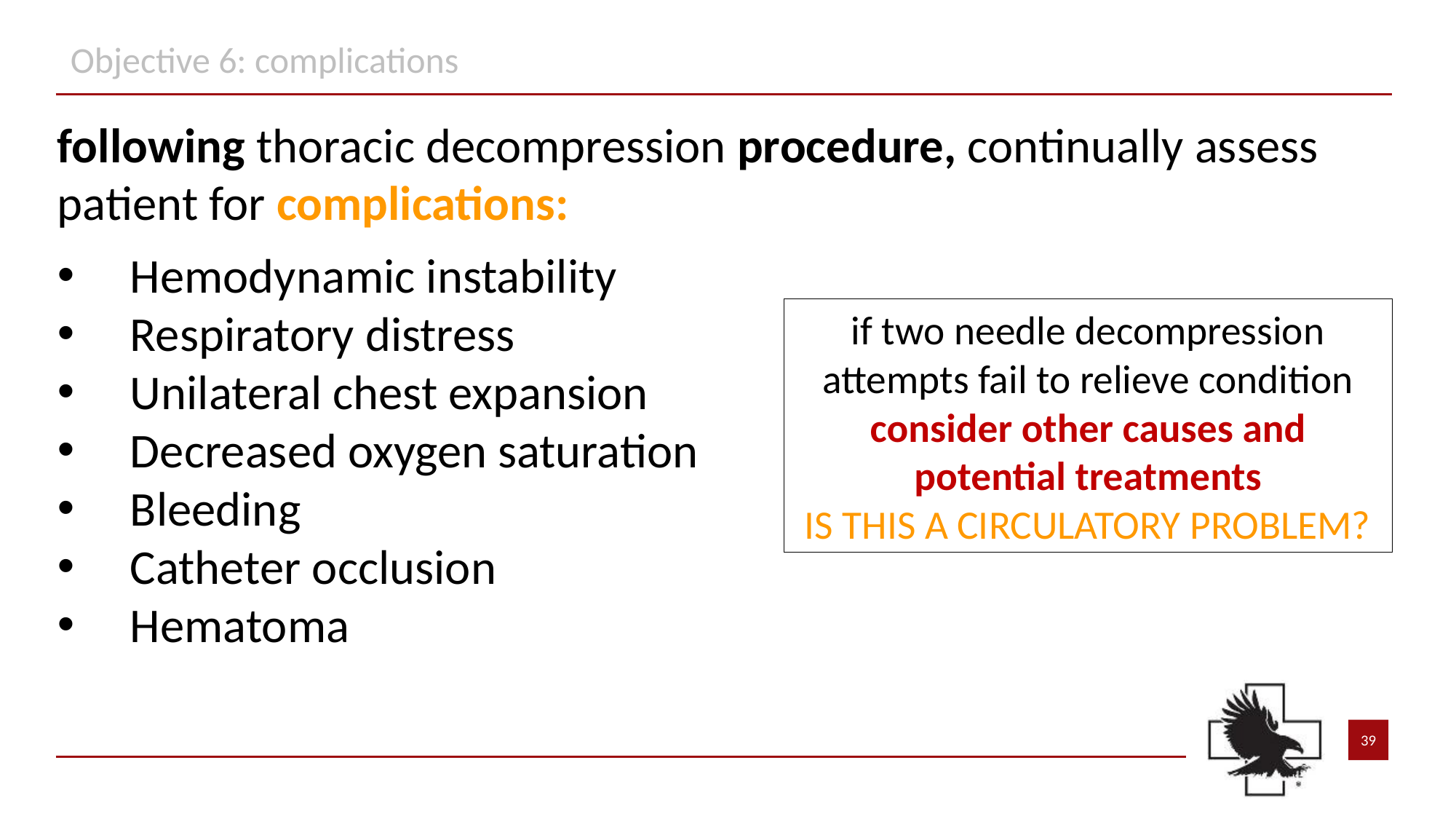

Objective 6: complications
following thoracic decompression procedure, continually assess patient for complications:

Hemodynamic instability
Respiratory distress
Unilateral chest expansion
Decreased oxygen saturation
Bleeding
Catheter occlusion
Hematoma
if two needle decompression attempts fail to relieve condition consider other causes and potential treatments
IS THIS A CIRCULATORY PROBLEM?
39